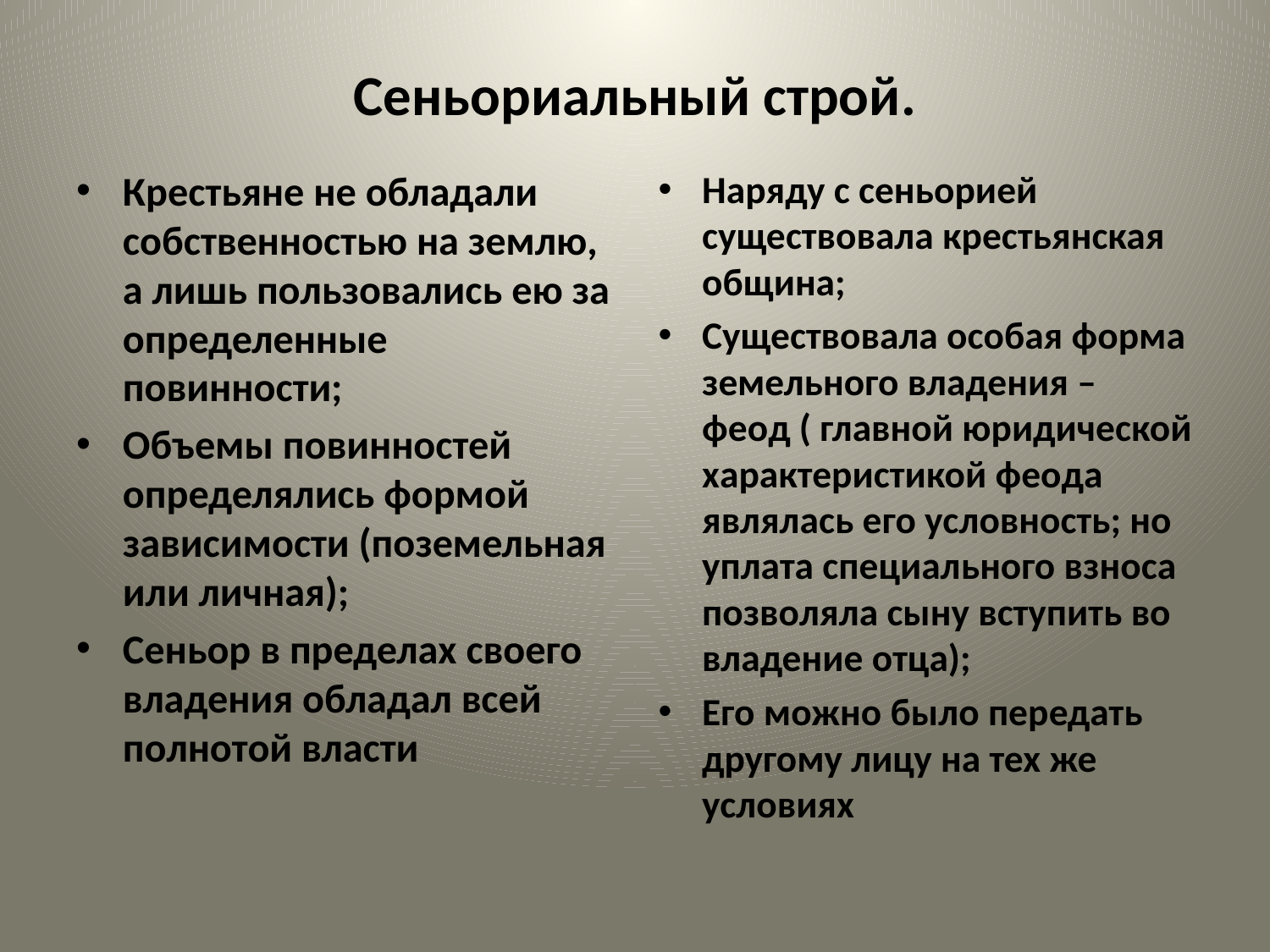

# Сеньориальный строй.
Крестьяне не обладали собственностью на землю, а лишь пользовались ею за определенные повинности;
Объемы повинностей определялись формой зависимости (поземельная или личная);
Сеньор в пределах своего владения обладал всей полнотой власти
Наряду с сеньорией существовала крестьянская община;
Существовала особая форма земельного владения – феод ( главной юридической характеристикой феода являлась его условность; но уплата специального взноса позволяла сыну вступить во владение отца);
Его можно было передать другому лицу на тех же условиях